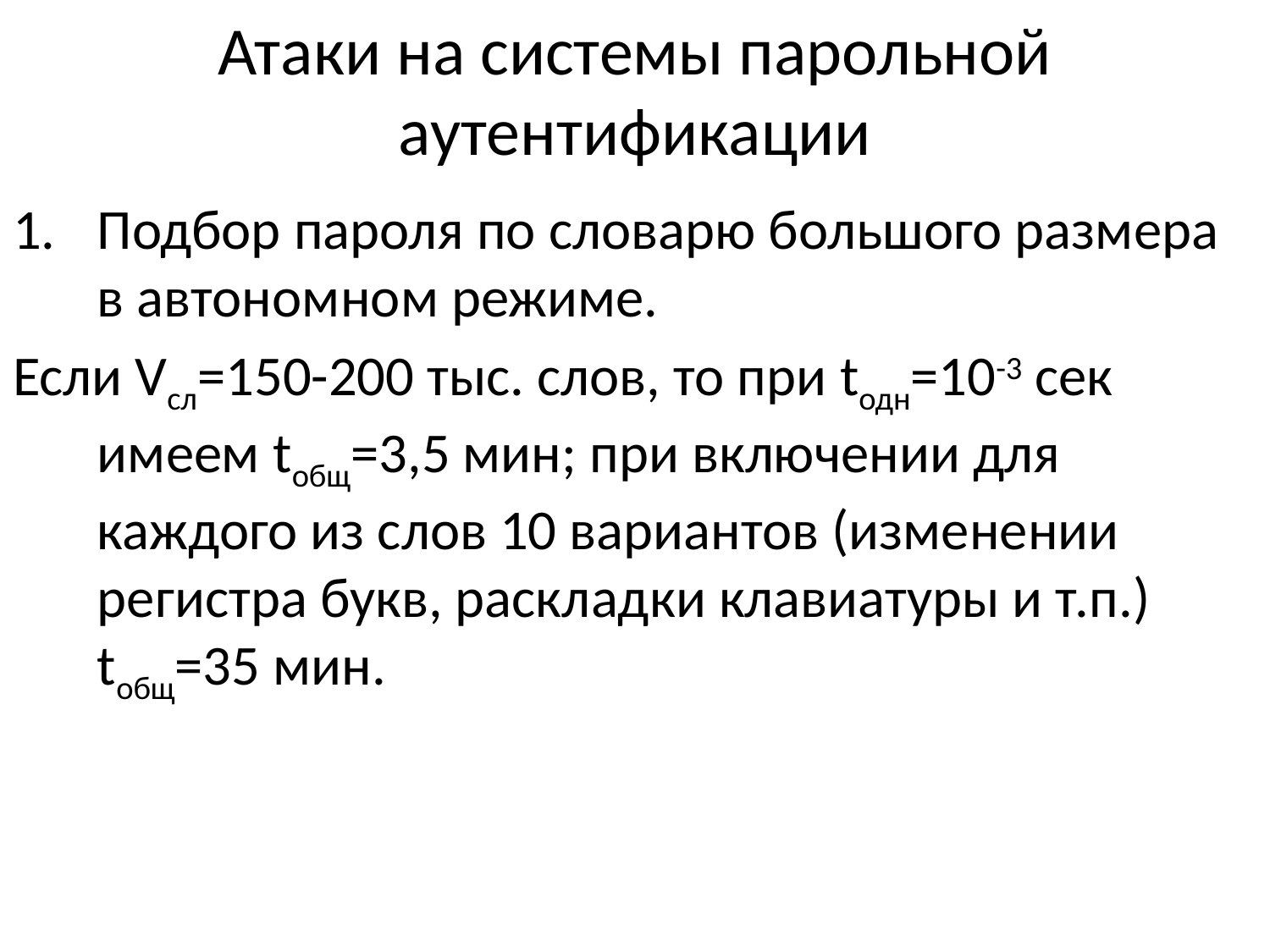

# Атаки на системы парольной аутентификации
Подбор пароля по словарю большого размера в автономном режиме.
Если Vсл=150-200 тыс. слов, то при tодн=10-3 сек имеем tобщ=3,5 мин; при включении для каждого из слов 10 вариантов (изменении регистра букв, раскладки клавиатуры и т.п.) tобщ=35 мин.